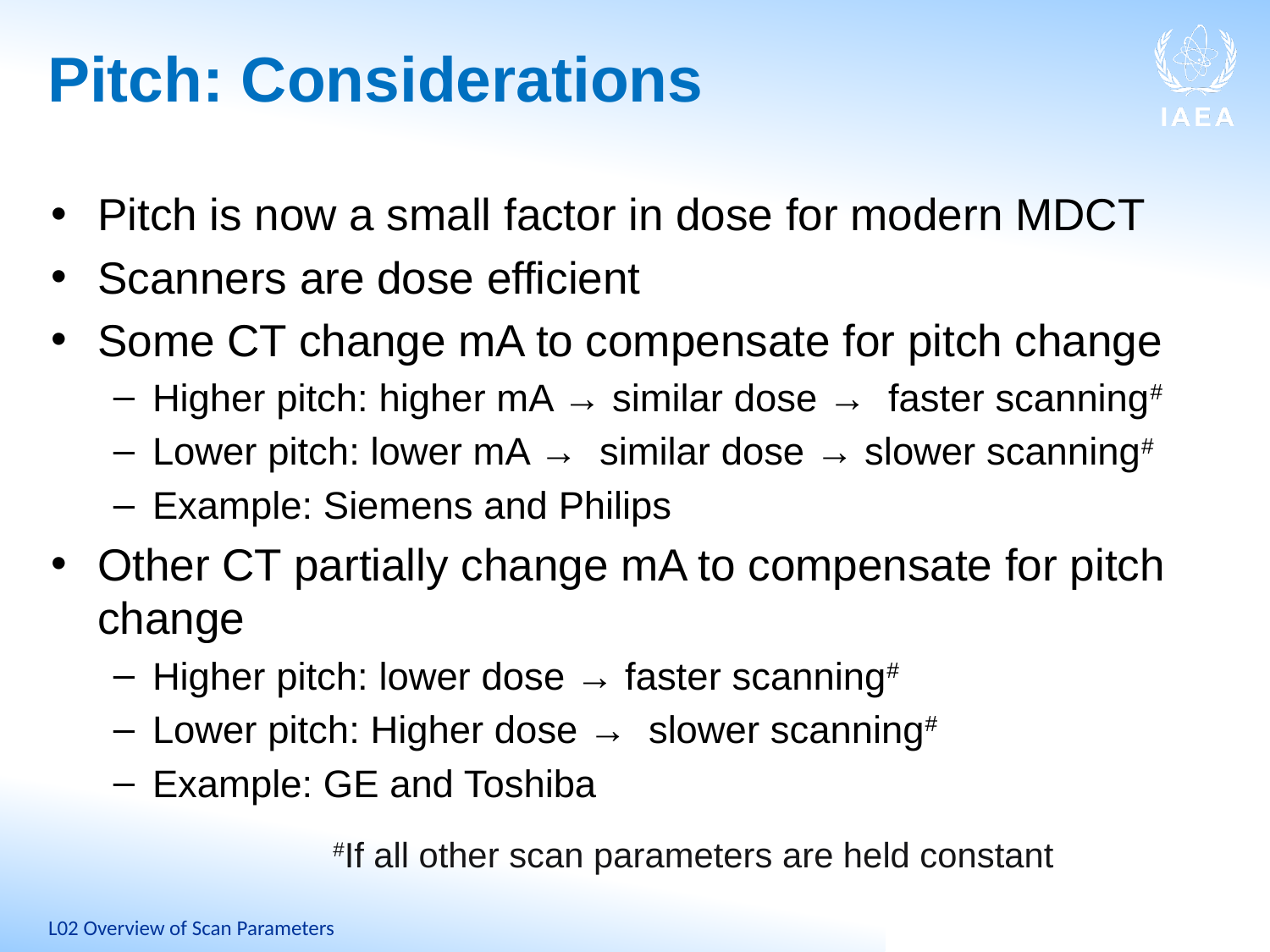

# Pitch: Considerations
Pitch is now a small factor in dose for modern MDCT
Scanners are dose efficient
Some CT change mA to compensate for pitch change
Higher pitch: higher mA → similar dose →  faster scanning#
Lower pitch: lower mA →  similar dose → slower scanning#
Example: Siemens and Philips
Other CT partially change mA to compensate for pitch change
Higher pitch: lower dose → faster scanning#
Lower pitch: Higher dose →  slower scanning#
Example: GE and Toshiba

#If all other scan parameters are held constant